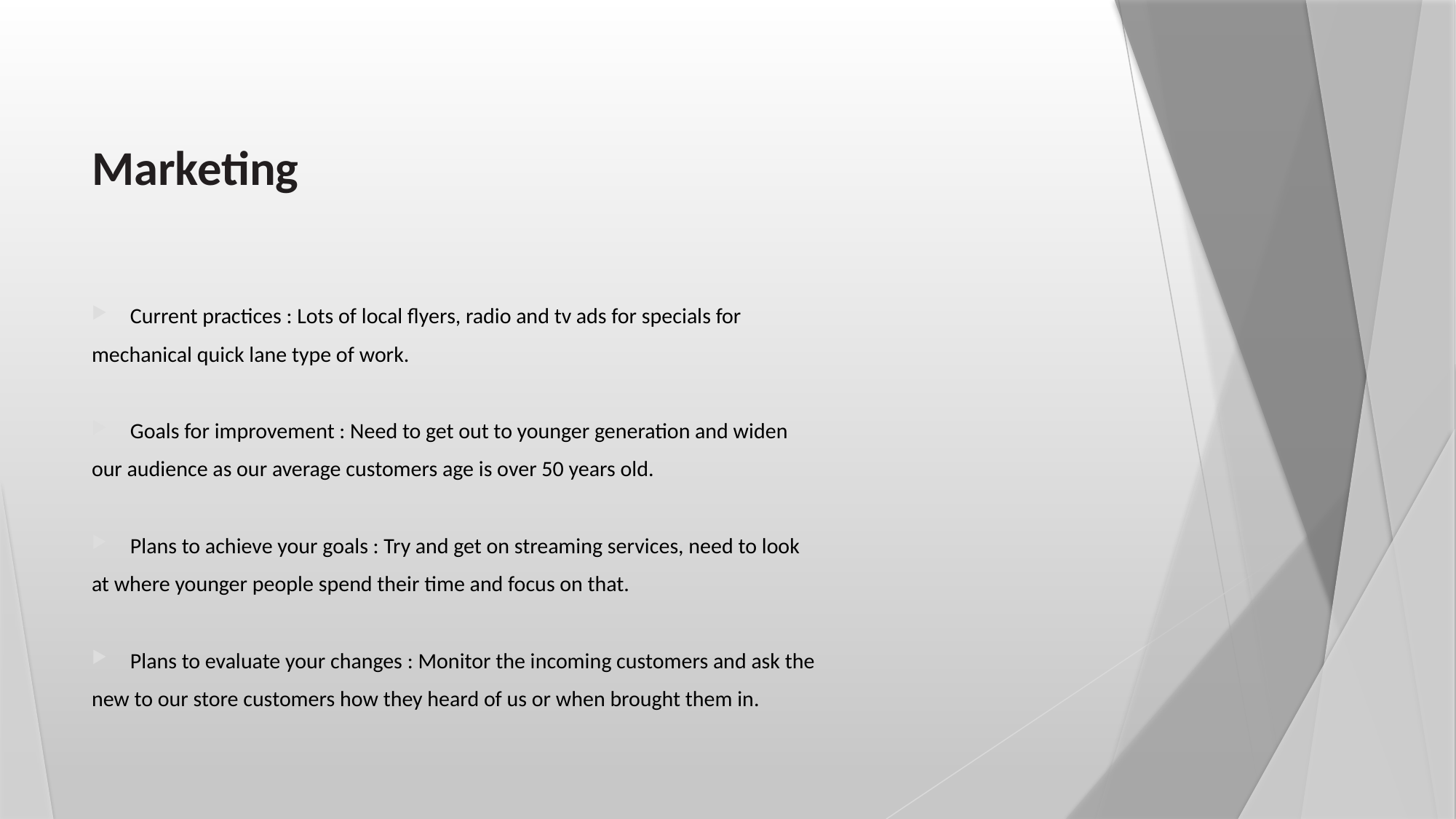

# Marketing

Current practices : Lots of local flyers, radio and tv ads for specials for
mechanical quick lane type of work.

Goals for improvement : Need to get out to younger generation and widen
our audience as our average customers age is over 50 years old.

Plans to achieve your goals : Try and get on streaming services, need to look
at where younger people spend their time and focus on that.

Plans to evaluate your changes : Monitor the incoming customers and ask the
new to our store customers how they heard of us or when brought them in.